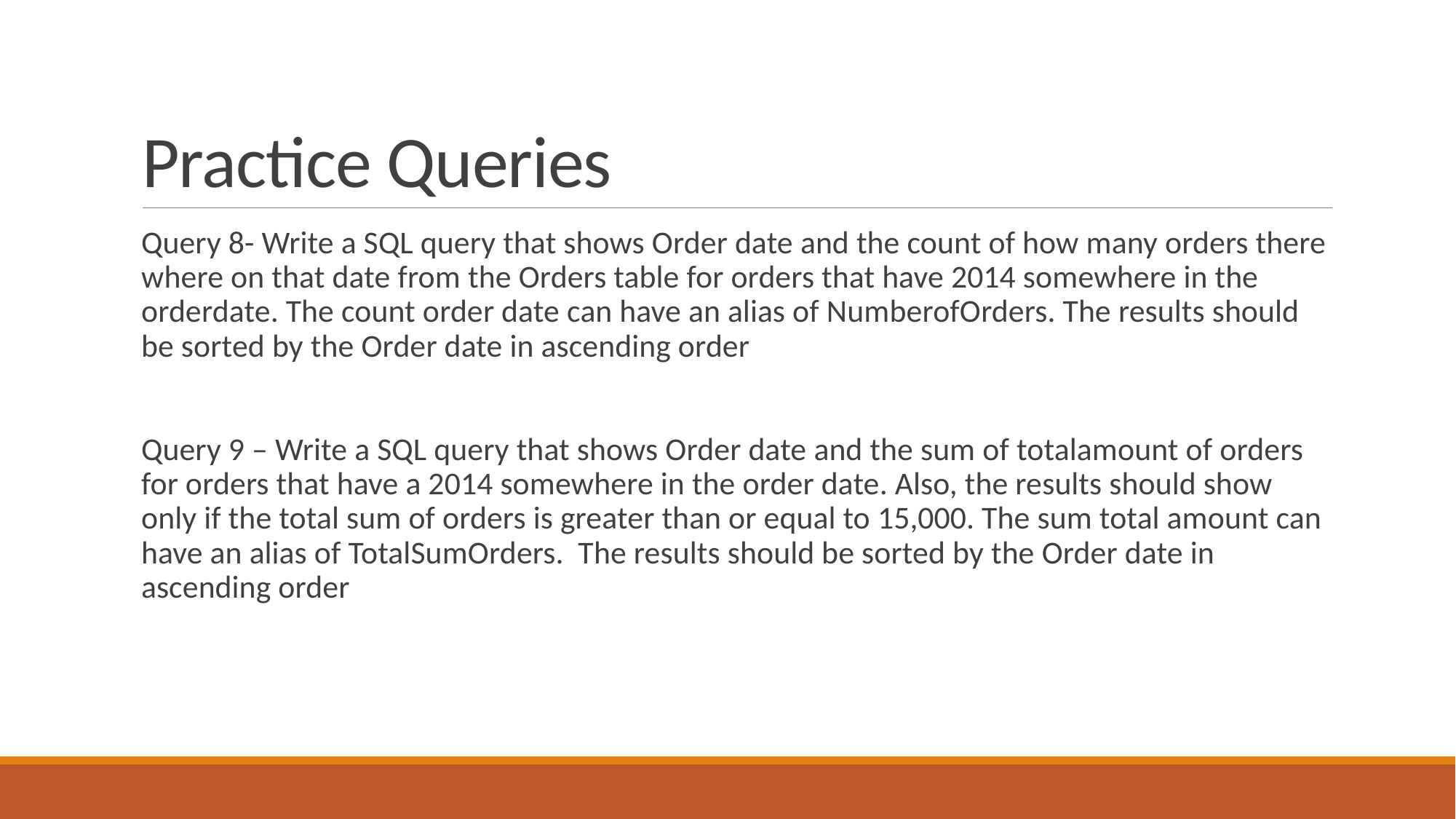

# Practice Queries
Query 8- Write a SQL query that shows Order date and the count of how many orders there where on that date from the Orders table for orders that have 2014 somewhere in the orderdate. The count order date can have an alias of NumberofOrders. The results should be sorted by the Order date in ascending order

Query 9 – Write a SQL query that shows Order date and the sum of totalamount of orders for orders that have a 2014 somewhere in the order date. Also, the results should show only if the total sum of orders is greater than or equal to 15,000. The sum total amount can have an alias of TotalSumOrders.  The results should be sorted by the Order date in ascending order